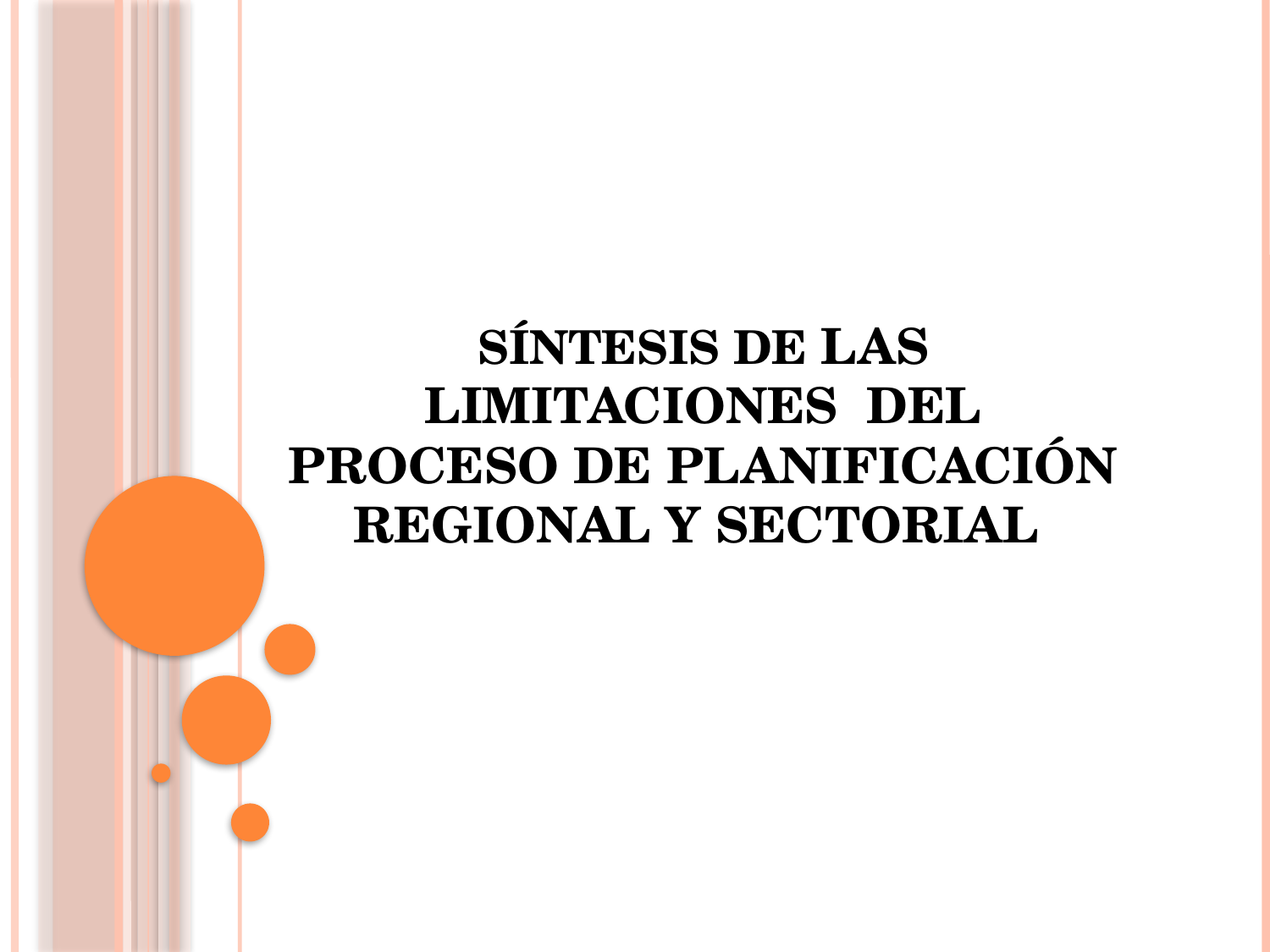

# Síntesis de las limitaciones  del proceso de planificación regional y sectorial